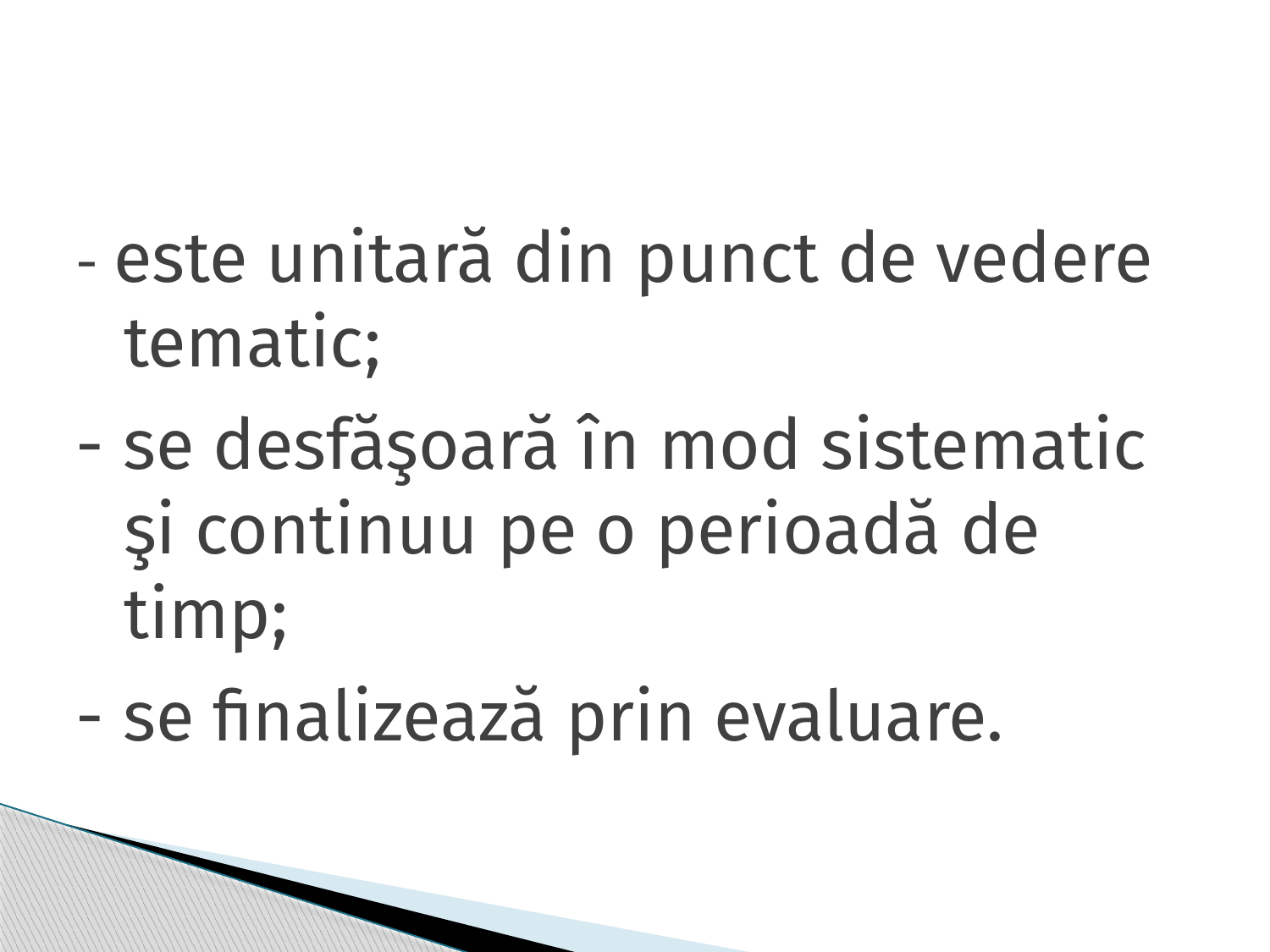

#
- este unitară din punct de vedere tematic;
- se desfăşoară în mod sistematic şi continuu pe o perioadă de timp;
- se finalizează prin evaluare.